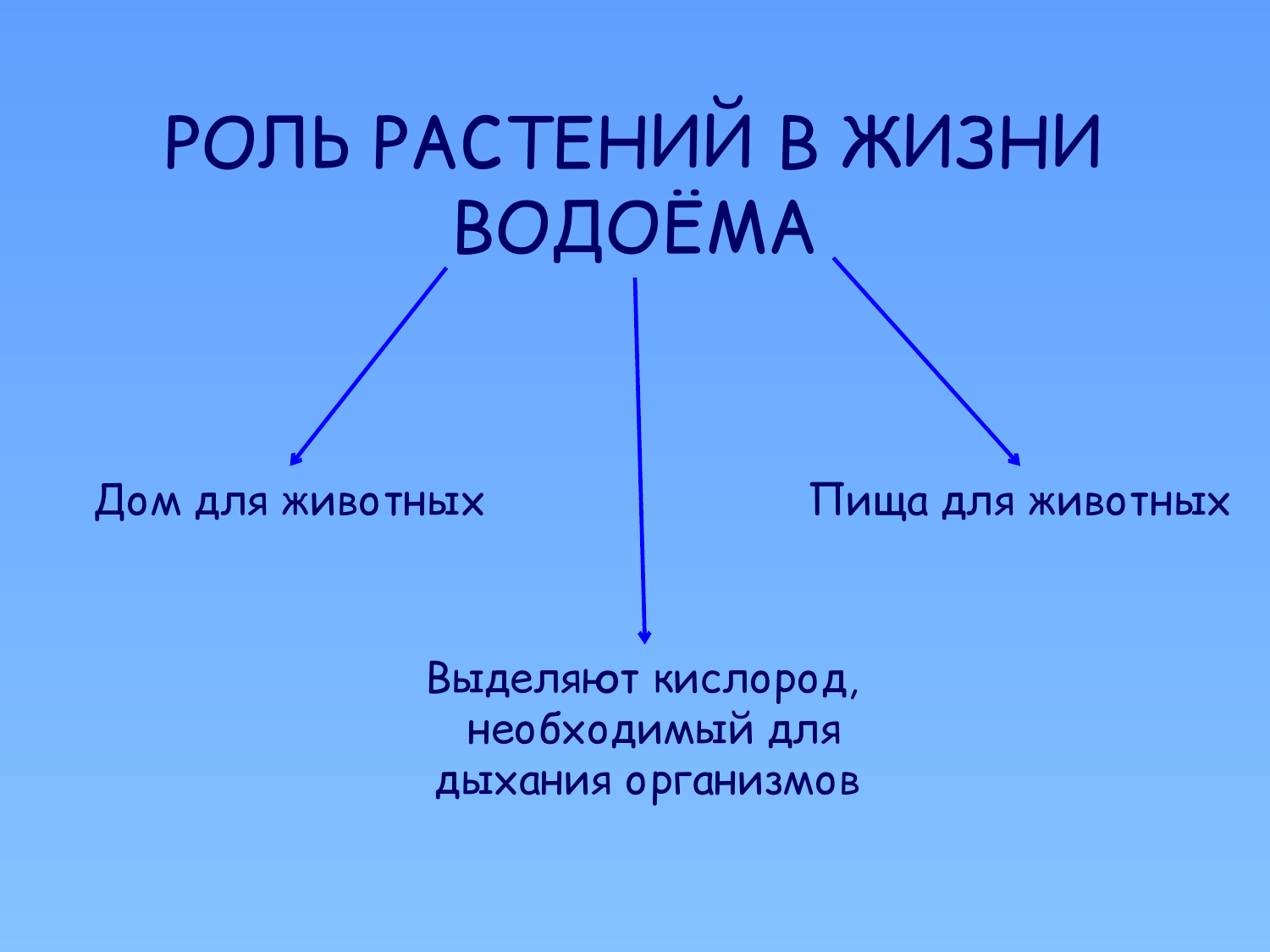

# РОЛЬ РАСТЕНИЙ В ЖИЗНИ ВОДОЁМА
Дом для животных
Пища для животных
Выделяют кислород,
необходимый для
дыхания организмов